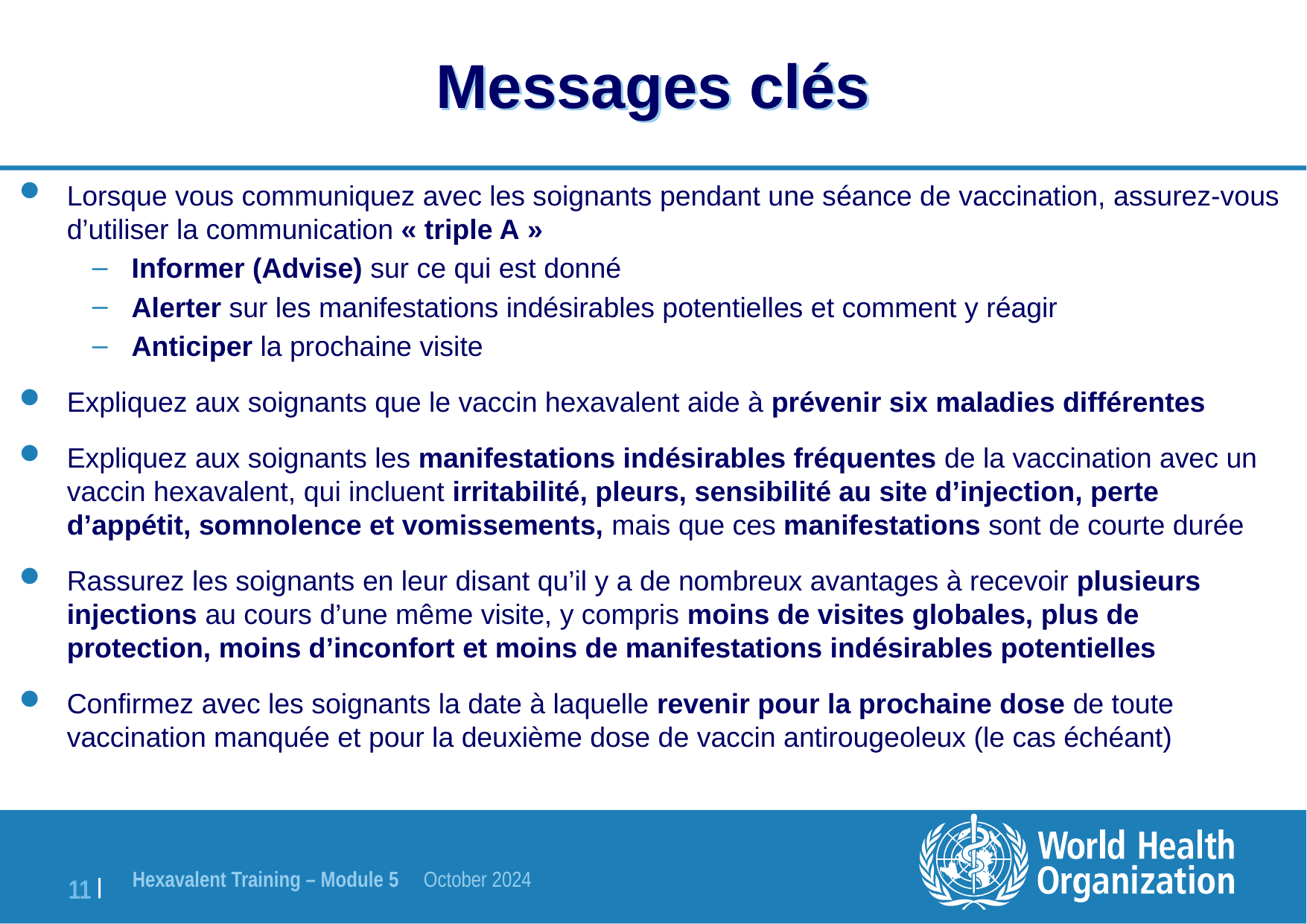

# Messages clés
Lorsque vous communiquez avec les soignants pendant une séance de vaccination, assurez-vous d’utiliser la communication « triple A »
Informer (Advise) sur ce qui est donné
Alerter sur les manifestations indésirables potentielles et comment y réagir
Anticiper la prochaine visite
Expliquez aux soignants que le vaccin hexavalent aide à prévenir six maladies différentes
Expliquez aux soignants les manifestations indésirables fréquentes de la vaccination avec un vaccin hexavalent, qui incluent irritabilité, pleurs, sensibilité au site d’injection, perte d’appétit, somnolence et vomissements, mais que ces manifestations sont de courte durée
Rassurez les soignants en leur disant qu’il y a de nombreux avantages à recevoir plusieurs injections au cours d’une même visite, y compris moins de visites globales, plus de protection, moins d’inconfort et moins de manifestations indésirables potentielles
Confirmez avec les soignants la date à laquelle revenir pour la prochaine dose de toute vaccination manquée et pour la deuxième dose de vaccin antirougeoleux (le cas échéant)